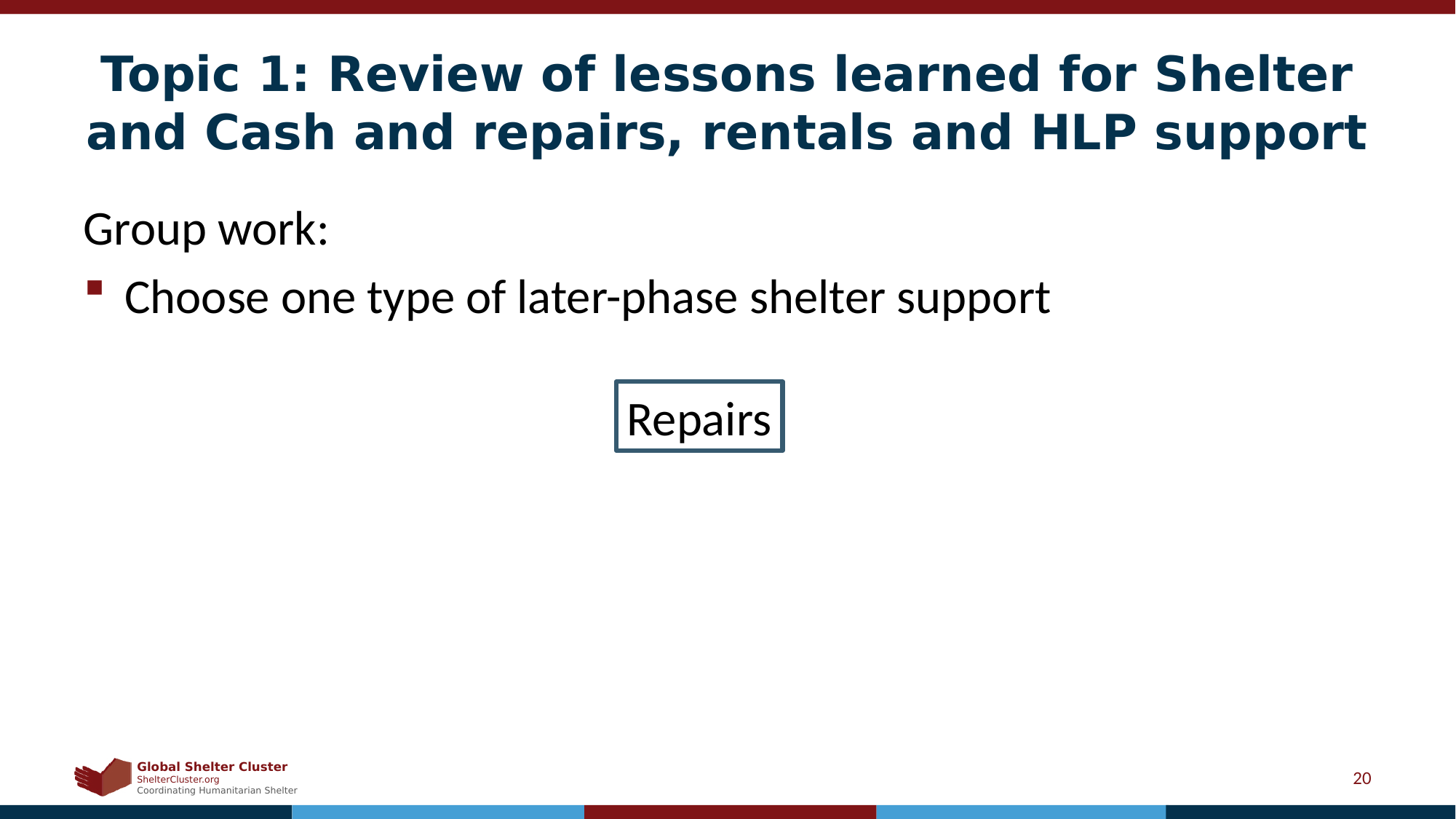

# Topic 1: Review of lessons learned for Shelter and Cash and repairs, rentals and HLP support
Group work:
Choose one type of later-phase shelter support

Repairs
20